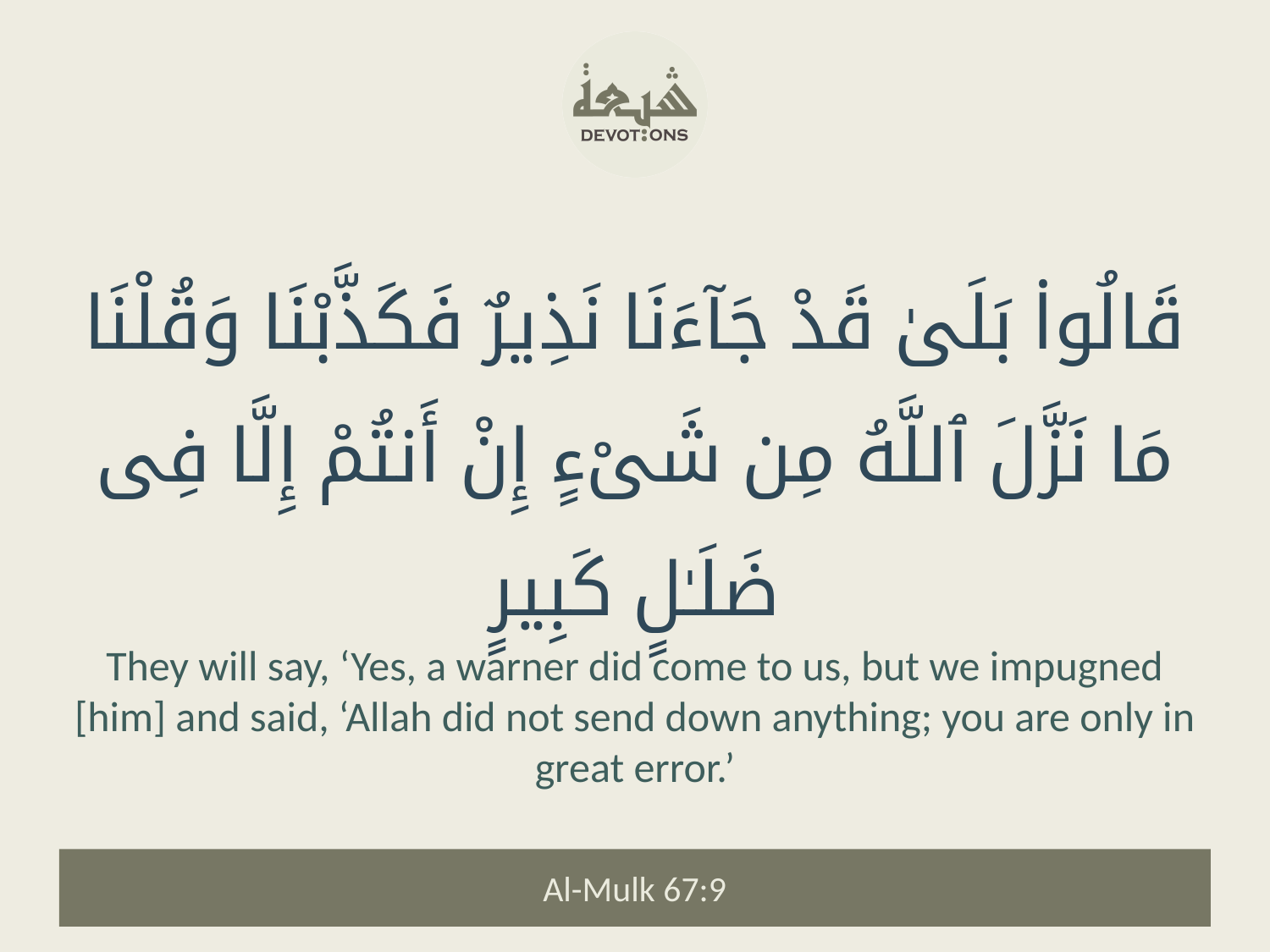

قَالُوا۟ بَلَىٰ قَدْ جَآءَنَا نَذِيرٌ فَكَذَّبْنَا وَقُلْنَا مَا نَزَّلَ ٱللَّهُ مِن شَىْءٍ إِنْ أَنتُمْ إِلَّا فِى ضَلَـٰلٍ كَبِيرٍ
They will say, ‘Yes, a warner did come to us, but we impugned [him] and said, ‘Allah did not send down anything; you are only in great error.’
Al-Mulk 67:9